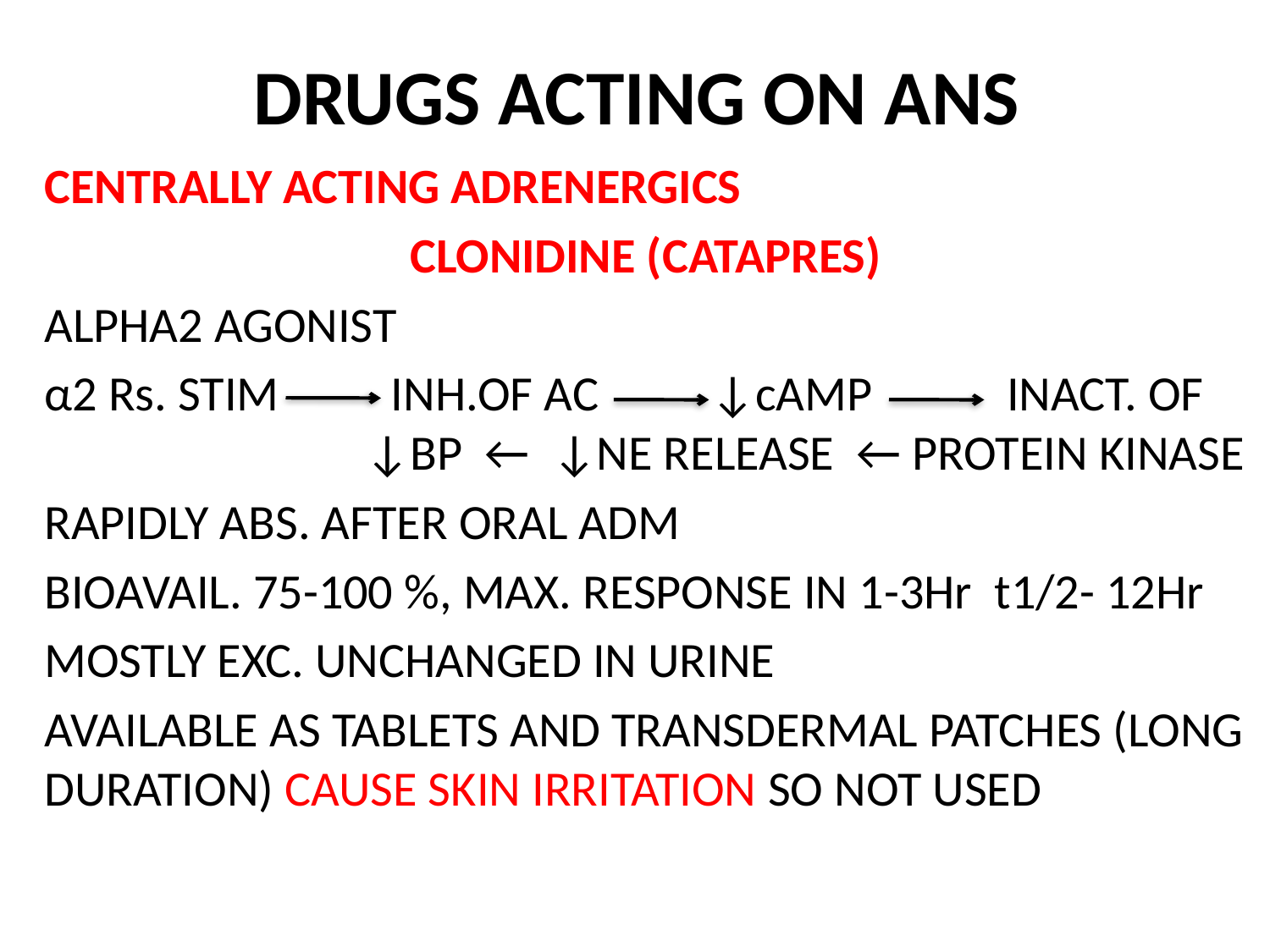

# DRUGS ACTING ON ANS
CENTRALLY ACTING ADRENERGICS
CLONIDINE (CATAPRES)
ALPHA2 AGONIST
α2 Rs. STIM          INH.OF AC          ↓cAMP            INACT. OF 		      ↓BP  ←  ↓NE RELEASE  ← PROTEIN KINASE
RAPIDLY ABS. AFTER ORAL ADM
BIOAVAIL. 75-100 %, MAX. RESPONSE IN 1-3Hr  t1/2- 12Hr
MOSTLY EXC. UNCHANGED IN URINE
AVAILABLE AS TABLETS AND TRANSDERMAL PATCHES (LONG DURATION) CAUSE SKIN IRRITATION SO NOT USED